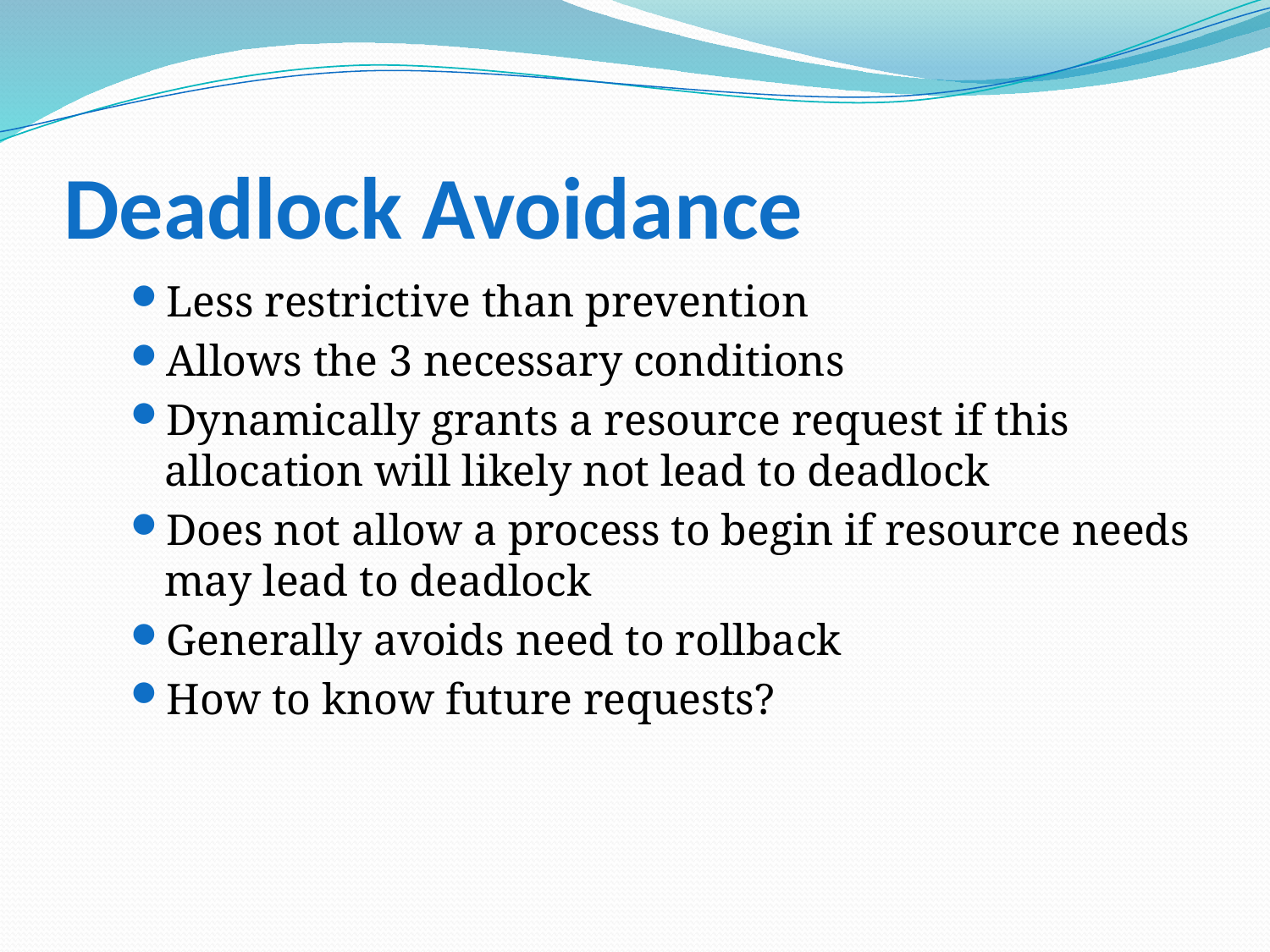

# Deadlock Avoidance
Less restrictive than prevention
Allows the 3 necessary conditions
Dynamically grants a resource request if this allocation will likely not lead to deadlock
Does not allow a process to begin if resource needs may lead to deadlock
Generally avoids need to rollback
How to know future requests?